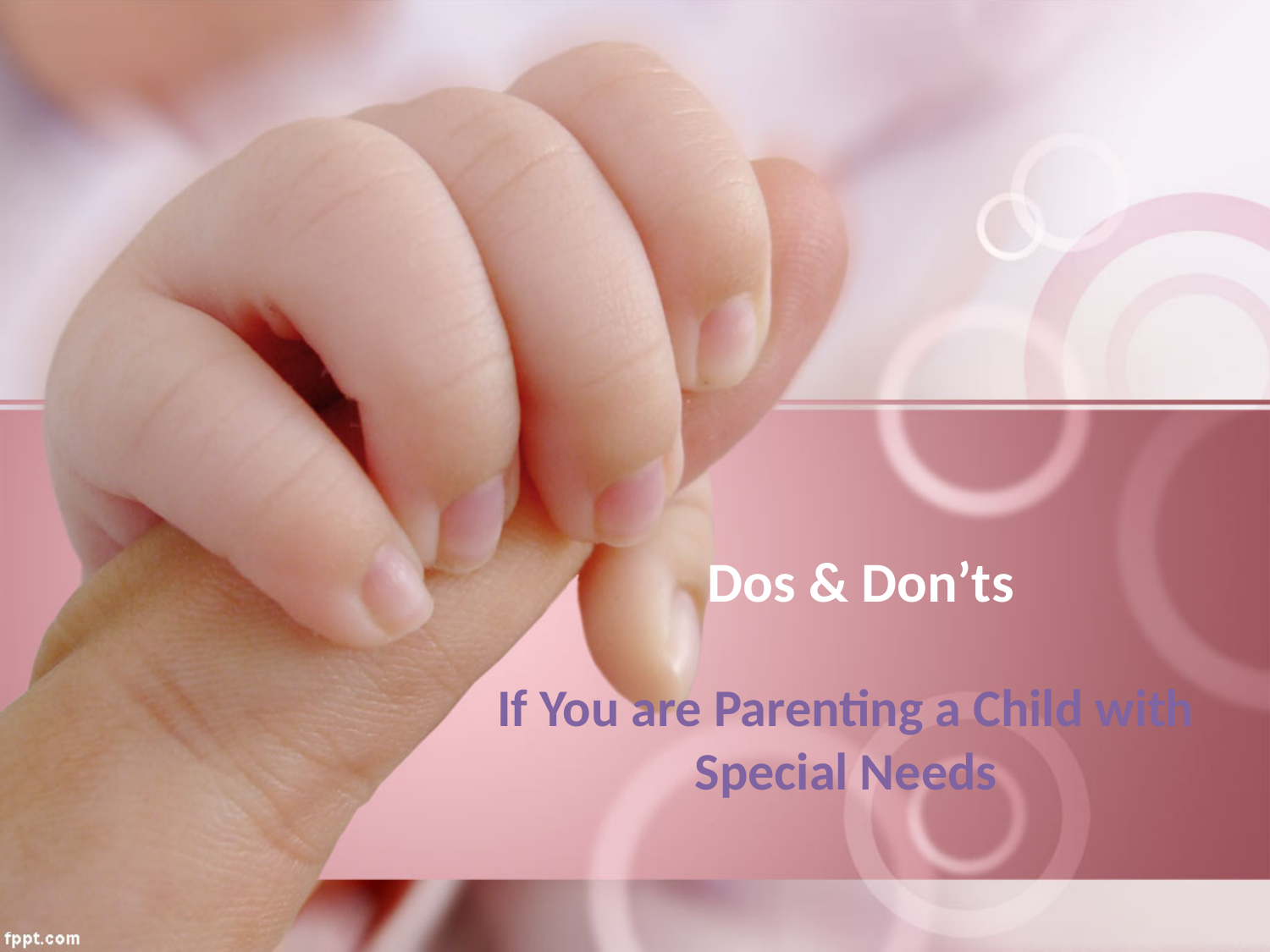

Dos & Don’ts
# If You are Parenting a Child with Special Needs